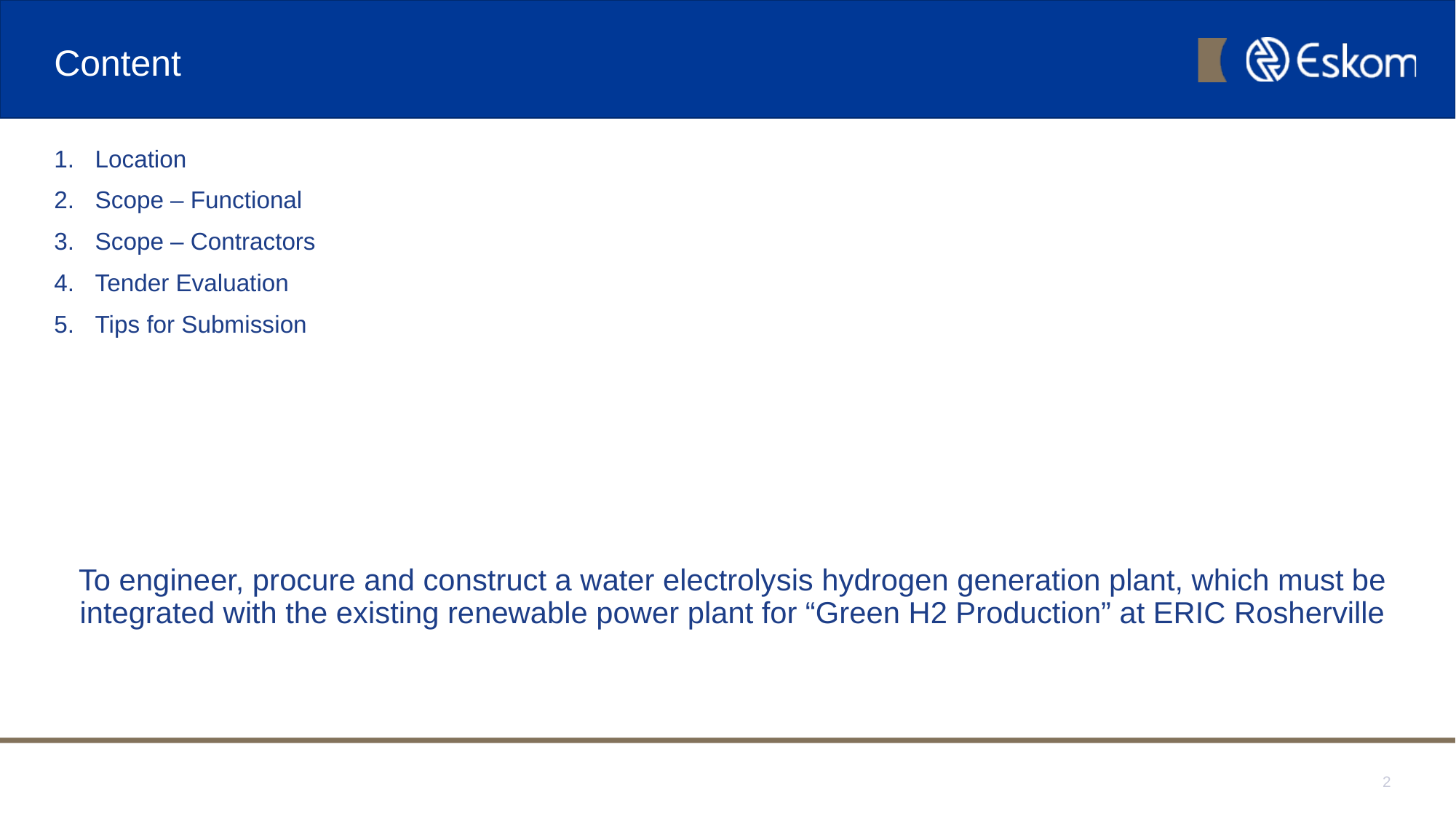

# Content
Location
Scope – Functional
Scope – Contractors
Tender Evaluation
Tips for Submission

To engineer, procure and construct a water electrolysis hydrogen generation plant, which must be integrated with the existing renewable power plant for “Green H2 Production” at ERIC Rosherville

2